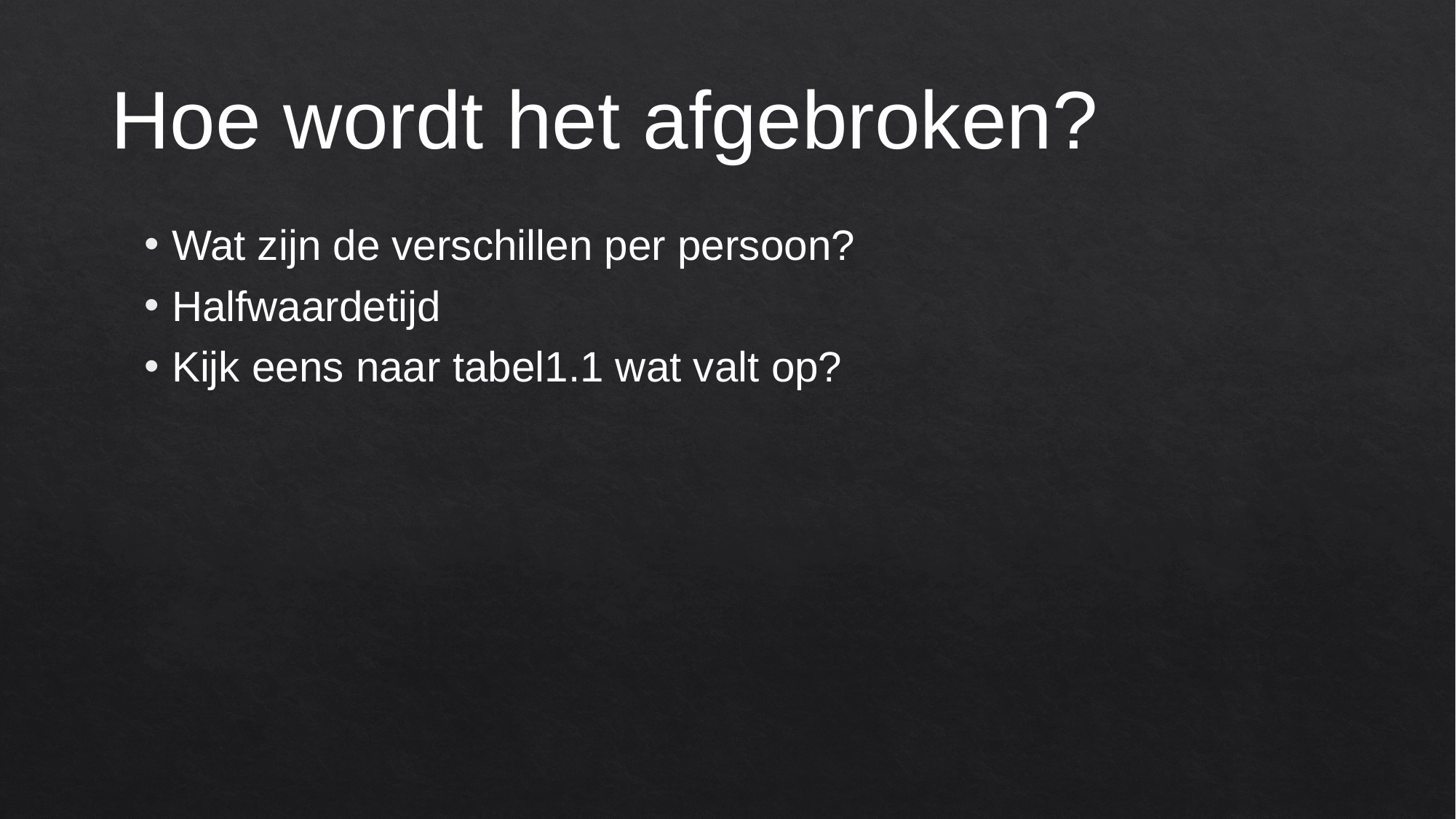

# Hoe wordt het afgebroken?
Wat zijn de verschillen per persoon?
Halfwaardetijd
Kijk eens naar tabel1.1 wat valt op?